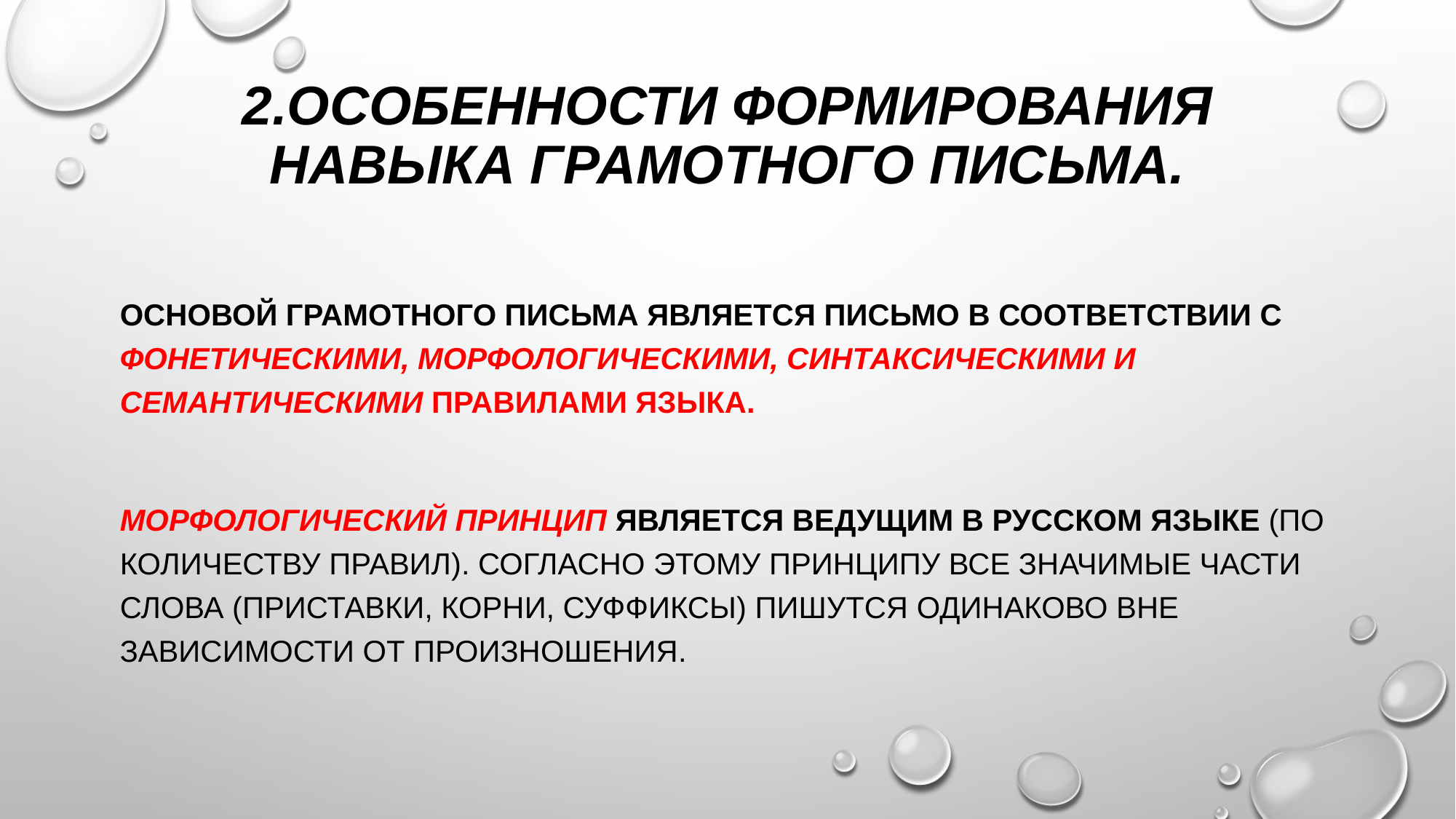

# 2.Особенности формирования навыка грамотного письма.
Основой грамотного письма является письмо в соответствии с фонетическими, морфологическими, синтаксическими и семантическими правилами языка.

Морфологический принцип является ведущим в русском языке (по количеству правил). Согласно этому принципу все значимые части слова (приставки, корни, суффиксы) пишутся одинаково вне зависимости от произношения.